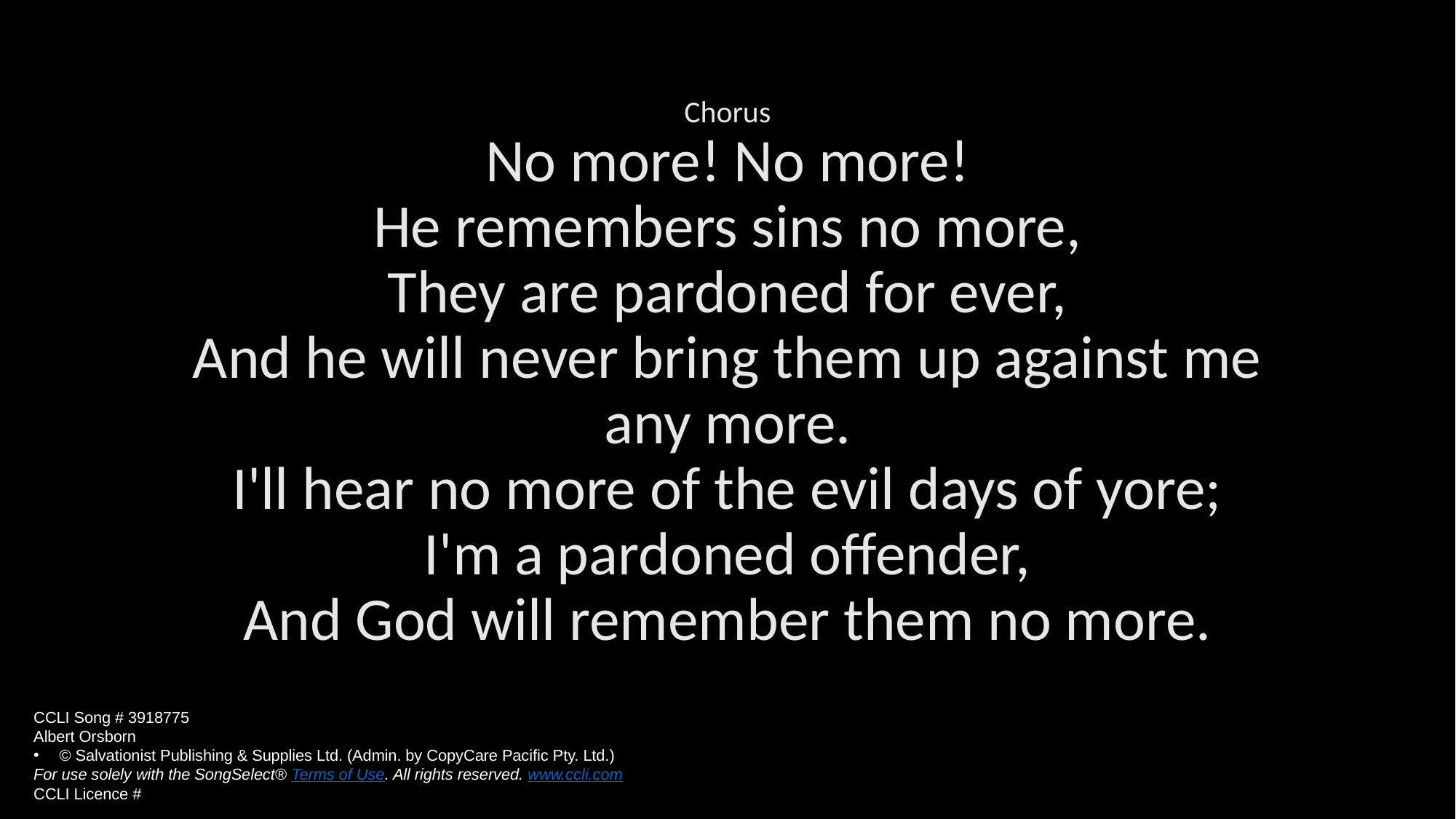

Chorus
No more! No more!
He remembers sins no more,
They are pardoned for ever,
And he will never bring them up against me any more.
I'll hear no more of the evil days of yore;
I'm a pardoned offender,
And God will remember them no more.
CCLI Song # 3918775
Albert Orsborn
© Salvationist Publishing & Supplies Ltd. (Admin. by CopyCare Pacific Pty. Ltd.)
For use solely with the SongSelect® Terms of Use. All rights reserved. www.ccli.com
CCLI Licence #